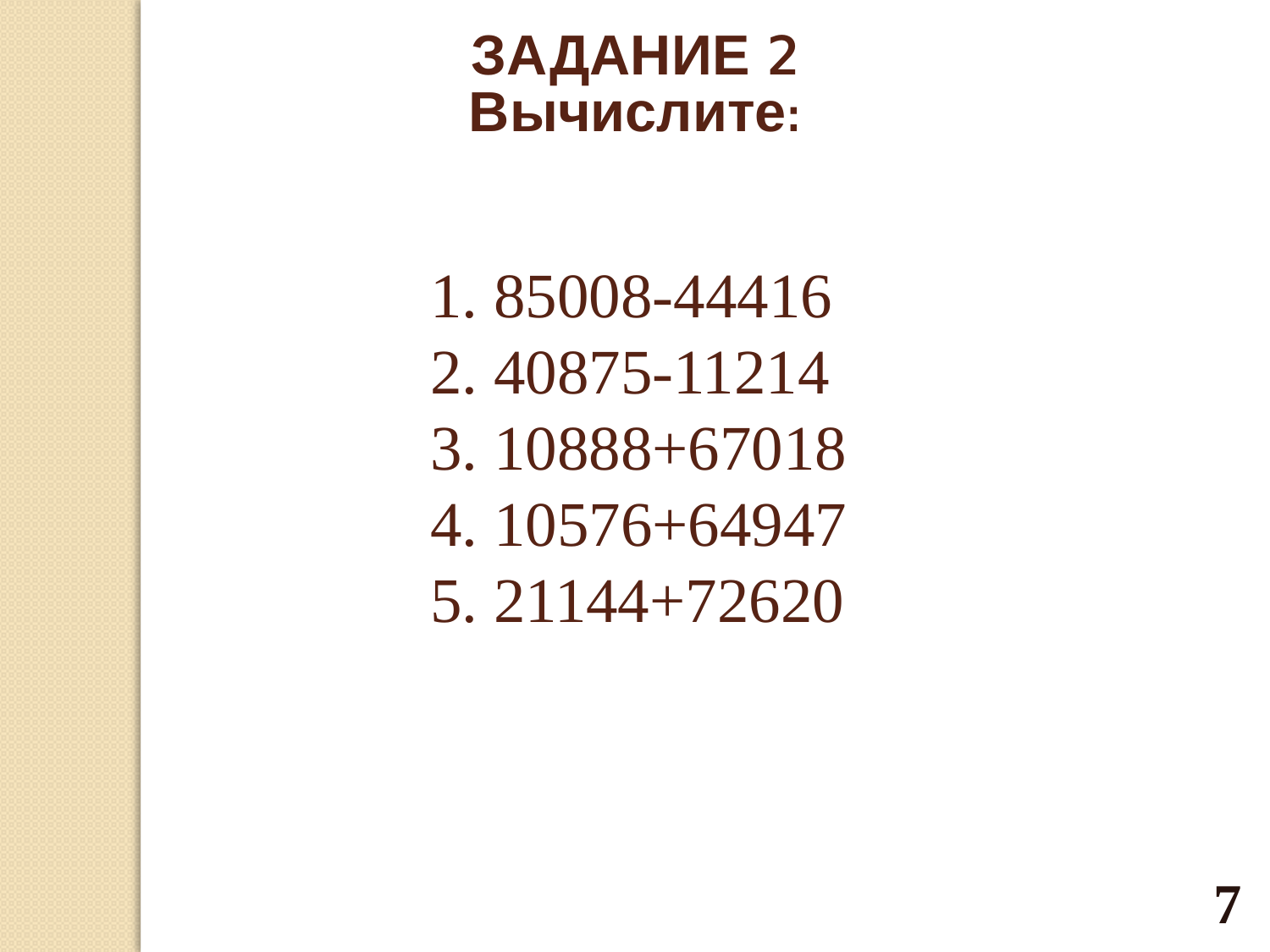

ЗАДАНИЕ 2
Вычислите:
1. 85008-44416
2. 40875-11214
3. 10888+67018
4. 10576+64947
5. 21144+72620
7